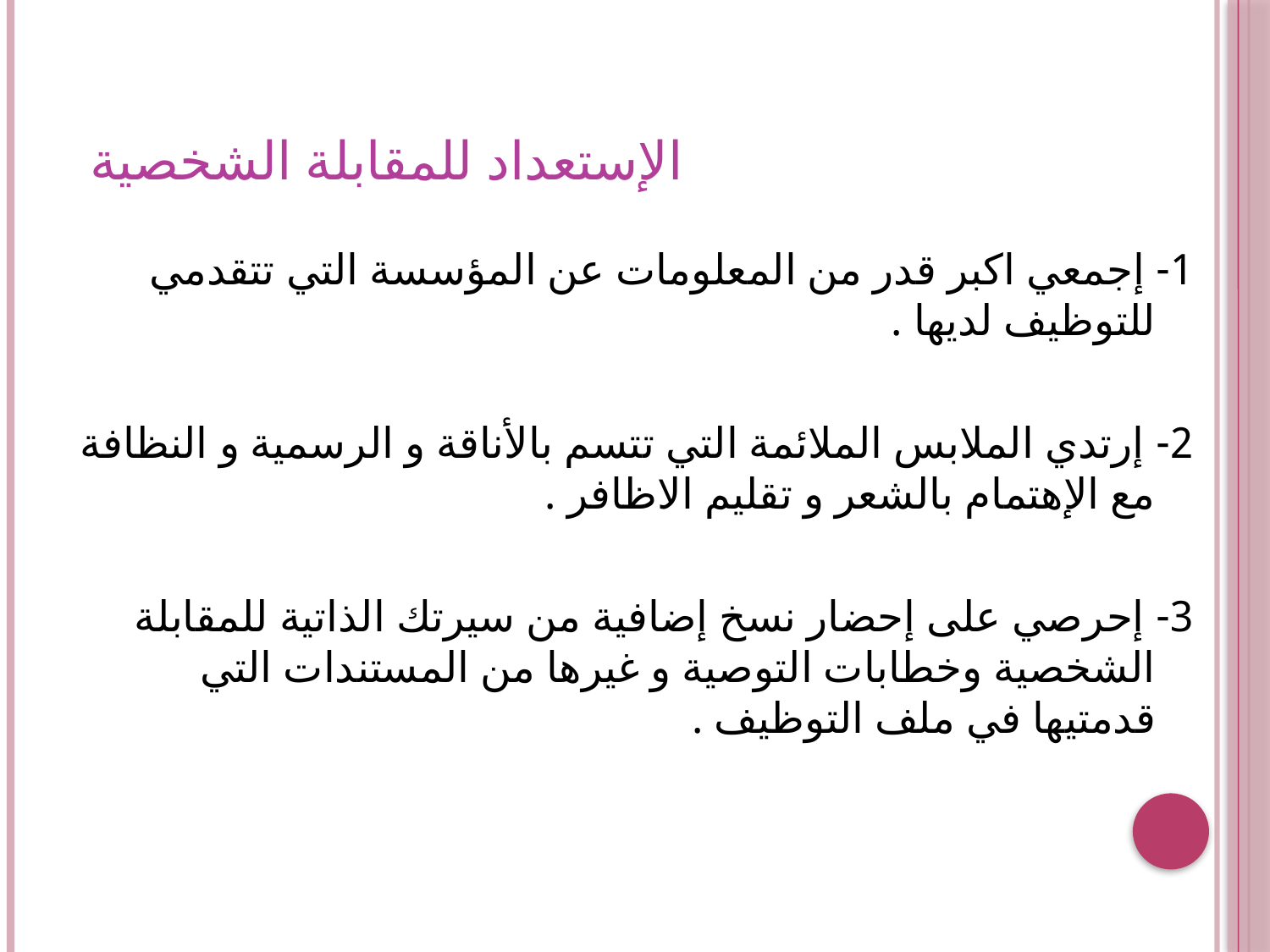

# الإستعداد للمقابلة الشخصية
1- إجمعي اكبر قدر من المعلومات عن المؤسسة التي تتقدمي للتوظيف لديها .

2- إرتدي الملابس الملائمة التي تتسم بالأناقة و الرسمية و النظافة مع الإهتمام بالشعر و تقليم الاظافر .

3- إحرصي على إحضار نسخ إضافية من سيرتك الذاتية للمقابلة الشخصية وخطابات التوصية و غيرها من المستندات التي قدمتيها في ملف التوظيف .